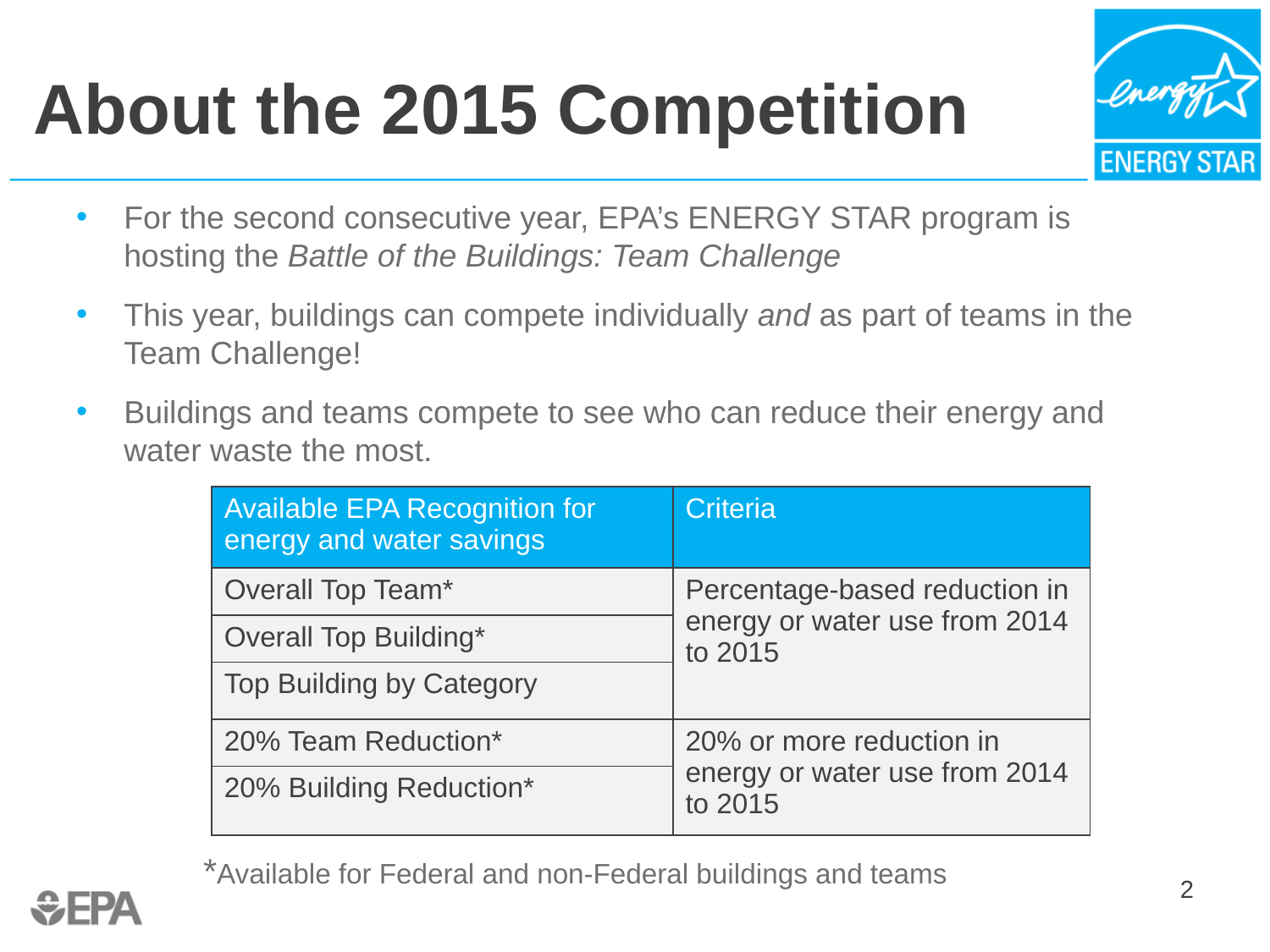

# About the 2015 Competition
For the second consecutive year, EPA’s ENERGY STAR program is hosting the Battle of the Buildings: Team Challenge
This year, buildings can compete individually and as part of teams in the Team Challenge!
Buildings and teams compete to see who can reduce their energy and water waste the most.

	*Available for Federal and non-Federal buildings and teams
| Available EPA Recognition for energy and water savings | Criteria |
| --- | --- |
| Overall Top Team\* | Percentage-based reduction in energy or water use from 2014 to 2015 |
| Overall Top Building\* |  |
| Top Building by Category |  |
| 20% Team Reduction\* | 20% or more reduction in energy or water use from 2014 to 2015 |
| 20% Building Reduction\* |  |
2